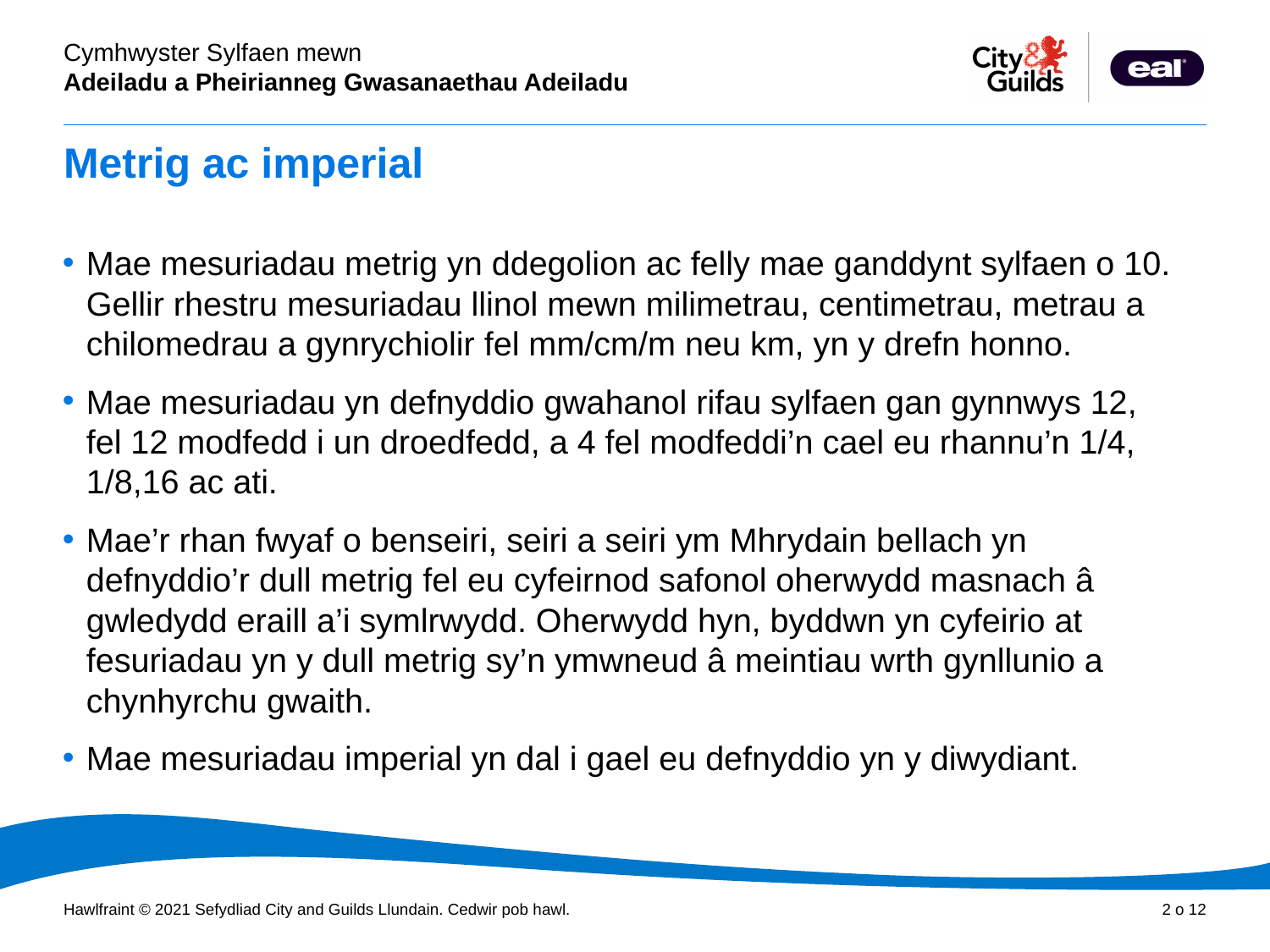

# Metrig ac imperial
Mae mesuriadau metrig yn ddegolion ac felly mae ganddynt sylfaen o 10. Gellir rhestru mesuriadau llinol mewn milimetrau, centimetrau, metrau a chilomedrau a gynrychiolir fel mm/cm/m neu km, yn y drefn honno.
Mae mesuriadau yn defnyddio gwahanol rifau sylfaen gan gynnwys 12, fel 12 modfedd i un droedfedd, a 4 fel modfeddi’n cael eu rhannu’n 1/4, 1/8,16 ac ati.
Mae’r rhan fwyaf o benseiri, seiri a seiri ym Mhrydain bellach yn defnyddio’r dull metrig fel eu cyfeirnod safonol oherwydd masnach â gwledydd eraill a’i symlrwydd. Oherwydd hyn, byddwn yn cyfeirio at fesuriadau yn y dull metrig sy’n ymwneud â meintiau wrth gynllunio a chynhyrchu gwaith.
Mae mesuriadau imperial yn dal i gael eu defnyddio yn y diwydiant.